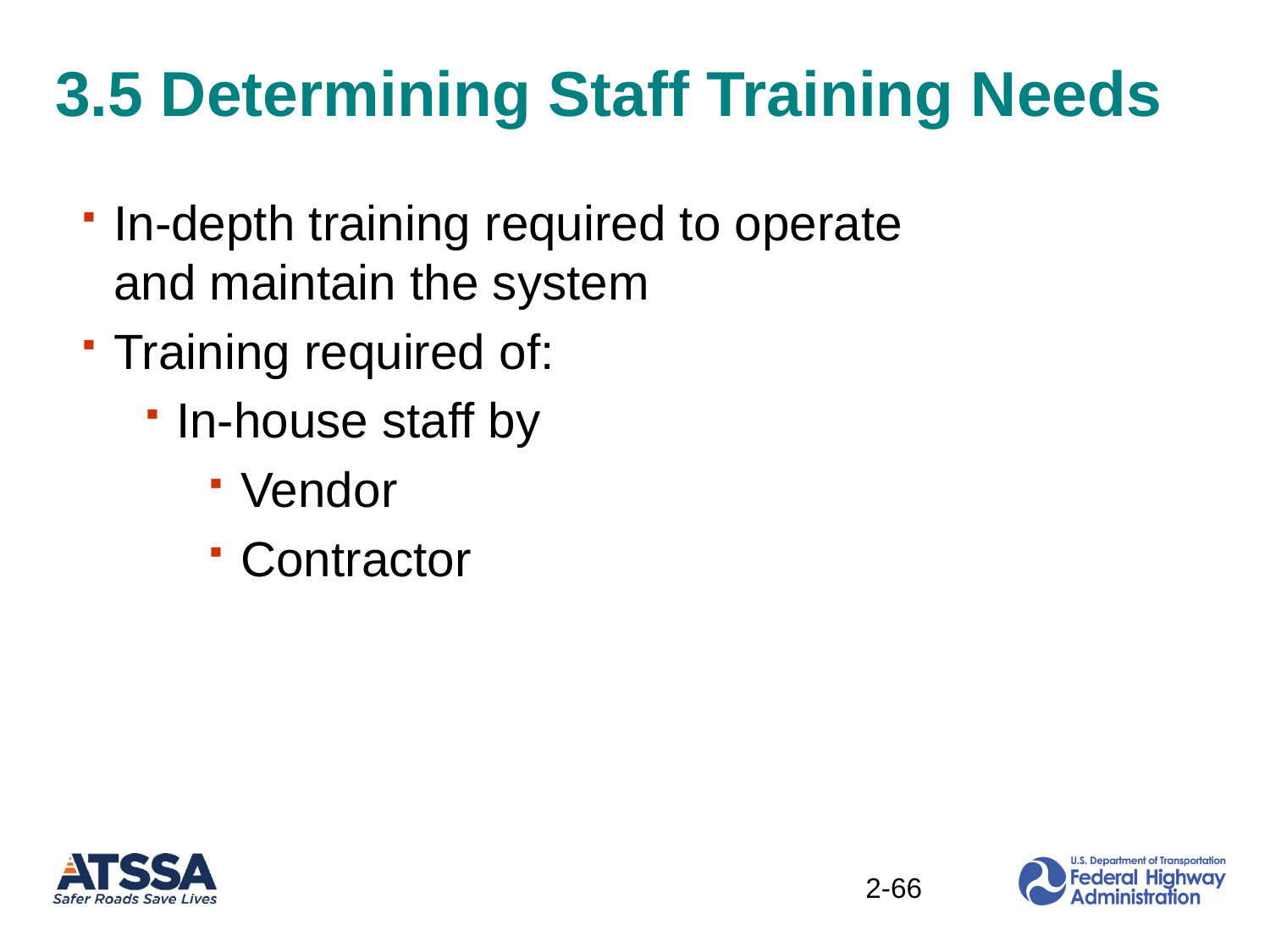

# 3.5 Determining Staff Training Needs
In-depth training required to operate and maintain the system
Training required of:
In-house staff by
Vendor
Contractor